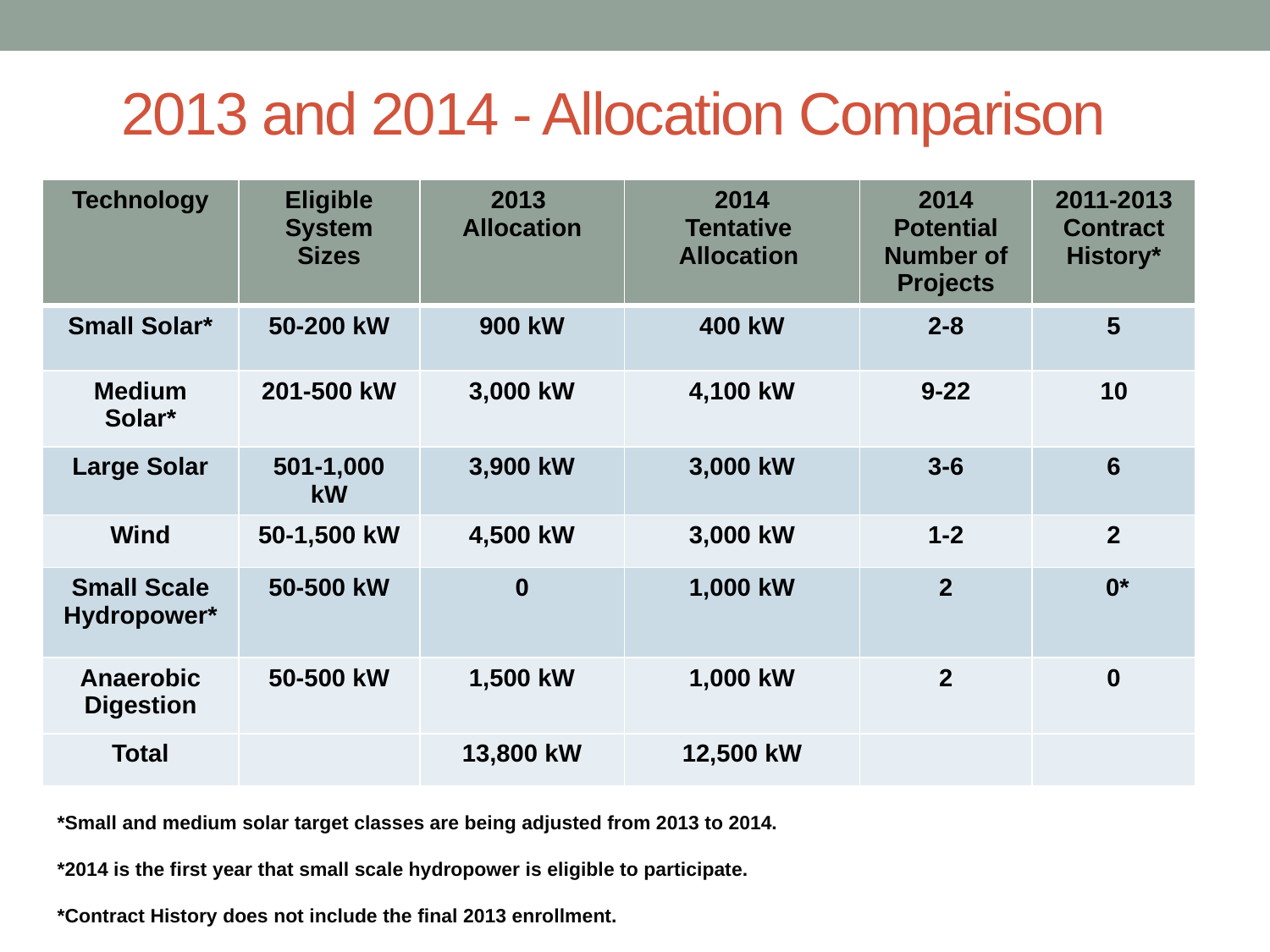

# 2013 and 2014 - Allocation Comparison
| Technology | Eligible System Sizes | 2013 Allocation | 2014 Tentative Allocation | 2014 Potential Number of Projects | 2011-2013 Contract History\* |
| --- | --- | --- | --- | --- | --- |
| Small Solar\* | 50-200 kW | 900 kW | 400 kW | 2-8 | 5 |
| Medium Solar\* | 201-500 kW | 3,000 kW | 4,100 kW | 9-22 | 10 |
| Large Solar | 501-1,000 kW | 3,900 kW | 3,000 kW | 3-6 | 6 |
| Wind | 50-1,500 kW | 4,500 kW | 3,000 kW | 1-2 | 2 |
| Small Scale Hydropower\* | 50-500 kW | 0 | 1,000 kW | 2 | 0\* |
| Anaerobic Digestion | 50-500 kW | 1,500 kW | 1,000 kW | 2 | 0 |
| Total |  | 13,800 kW | 12,500 kW |  |  |
*Small and medium solar target classes are being adjusted from 2013 to 2014.

*2014 is the first year that small scale hydropower is eligible to participate.

*Contract History does not include the final 2013 enrollment.